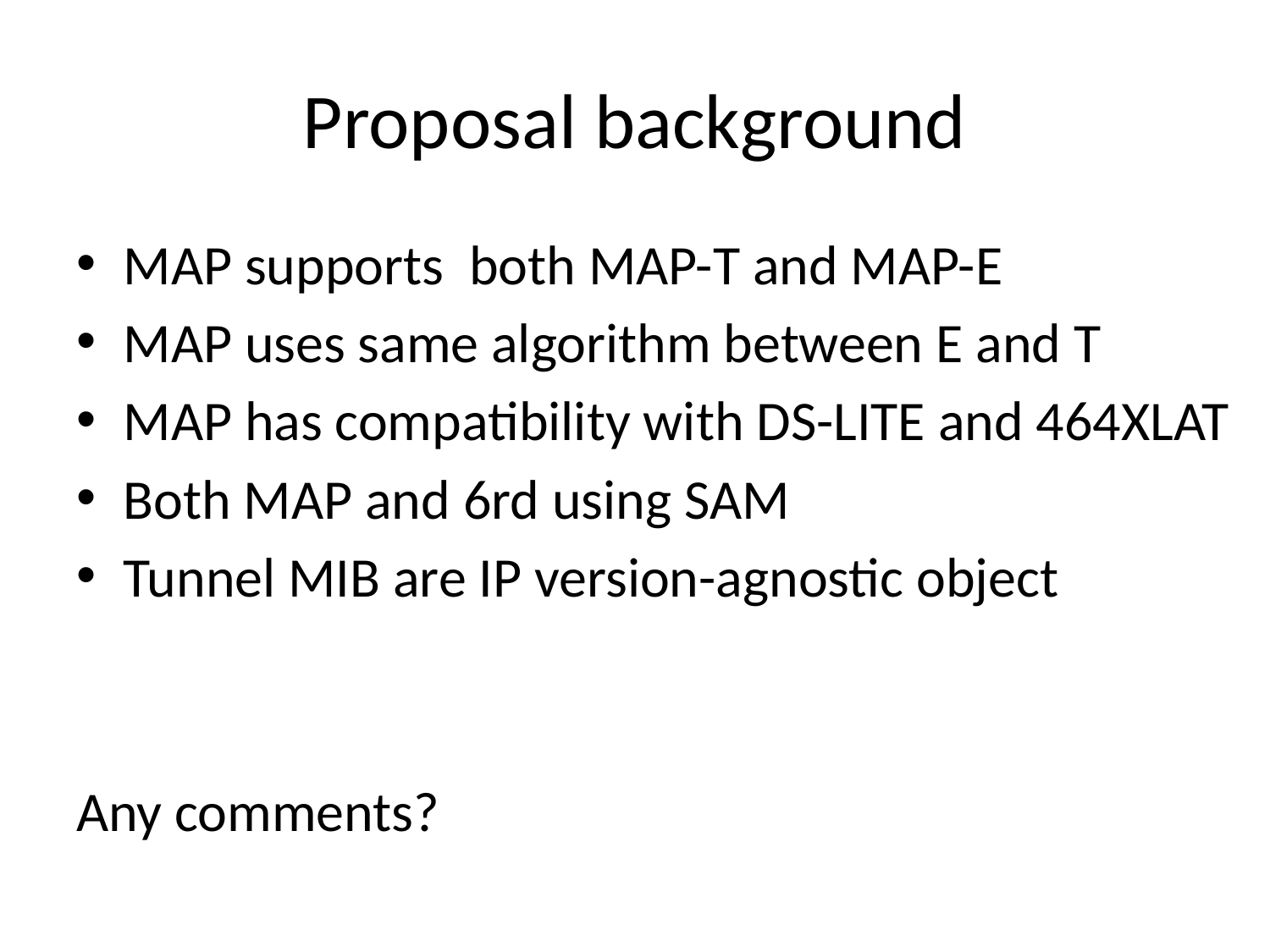

# Proposal background
MAP supports  both MAP-T and MAP-E
MAP uses same algorithm between E and T
MAP has compatibility with DS-LITE and 464XLAT
Both MAP and 6rd using SAM
Tunnel MIB are IP version-agnostic object

Any comments?